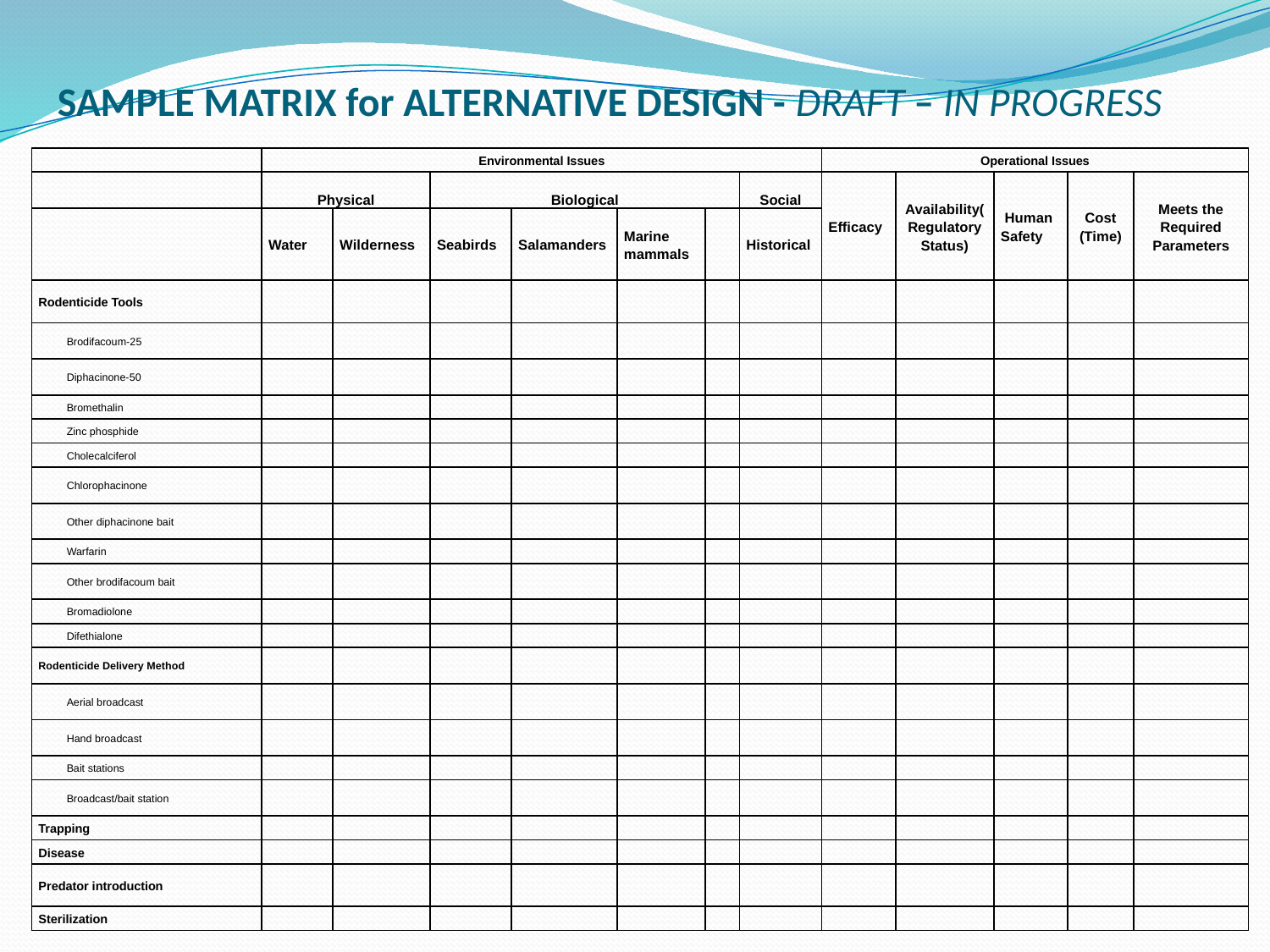

# SAMPLE MATRIX for ALTERNATIVE DESIGN - DRAFT – IN PROGRESS
|  | Environmental Issues |  |  |  |  |  |  | Operational Issues |  |  |  |  |
| --- | --- | --- | --- | --- | --- | --- | --- | --- | --- | --- | --- | --- |
|  | Physical |  | Biological |  |  |  | Social | Efficacy | Availability(Regulatory Status) | Human Safety | Cost (Time) | Meets the Required Parameters |
|  | Water | Wilderness | Seabirds | Salamanders | Marine mammals |  | Historical |  |  |  |  |  |
| Rodenticide Tools |  |  |  |  |  |  |  |  |  |  |  |  |
| Brodifacoum-25 |  |  |  |  |  |  |  |  |  |  |  |  |
| Diphacinone-50 |  |  |  |  |  |  |  |  |  |  |  |  |
| Bromethalin |  |  |  |  |  |  |  |  |  |  |  |  |
| Zinc phosphide |  |  |  |  |  |  |  |  |  |  |  |  |
| Cholecalciferol |  |  |  |  |  |  |  |  |  |  |  |  |
| Chlorophacinone |  |  |  |  |  |  |  |  |  |  |  |  |
| Other diphacinone bait |  |  |  |  |  |  |  |  |  |  |  |  |
| Warfarin |  |  |  |  |  |  |  |  |  |  |  |  |
| Other brodifacoum bait |  |  |  |  |  |  |  |  |  |  |  |  |
| Bromadiolone |  |  |  |  |  |  |  |  |  |  |  |  |
| Difethialone |  |  |  |  |  |  |  |  |  |  |  |  |
| Rodenticide Delivery Method |  |  |  |  |  |  |  |  |  |  |  |  |
| Aerial broadcast |  |  |  |  |  |  |  |  |  |  |  |  |
| Hand broadcast |  |  |  |  |  |  |  |  |  |  |  |  |
| Bait stations |  |  |  |  |  |  |  |  |  |  |  |  |
| Broadcast/bait station |  |  |  |  |  |  |  |  |  |  |  |  |
| Trapping |  |  |  |  |  |  |  |  |  |  |  |  |
| Disease |  |  |  |  |  |  |  |  |  |  |  |  |
| Predator introduction |  |  |  |  |  |  |  |  |  |  |  |  |
| Sterilization |  |  |  |  |  |  |  |  |  |  |  |  |